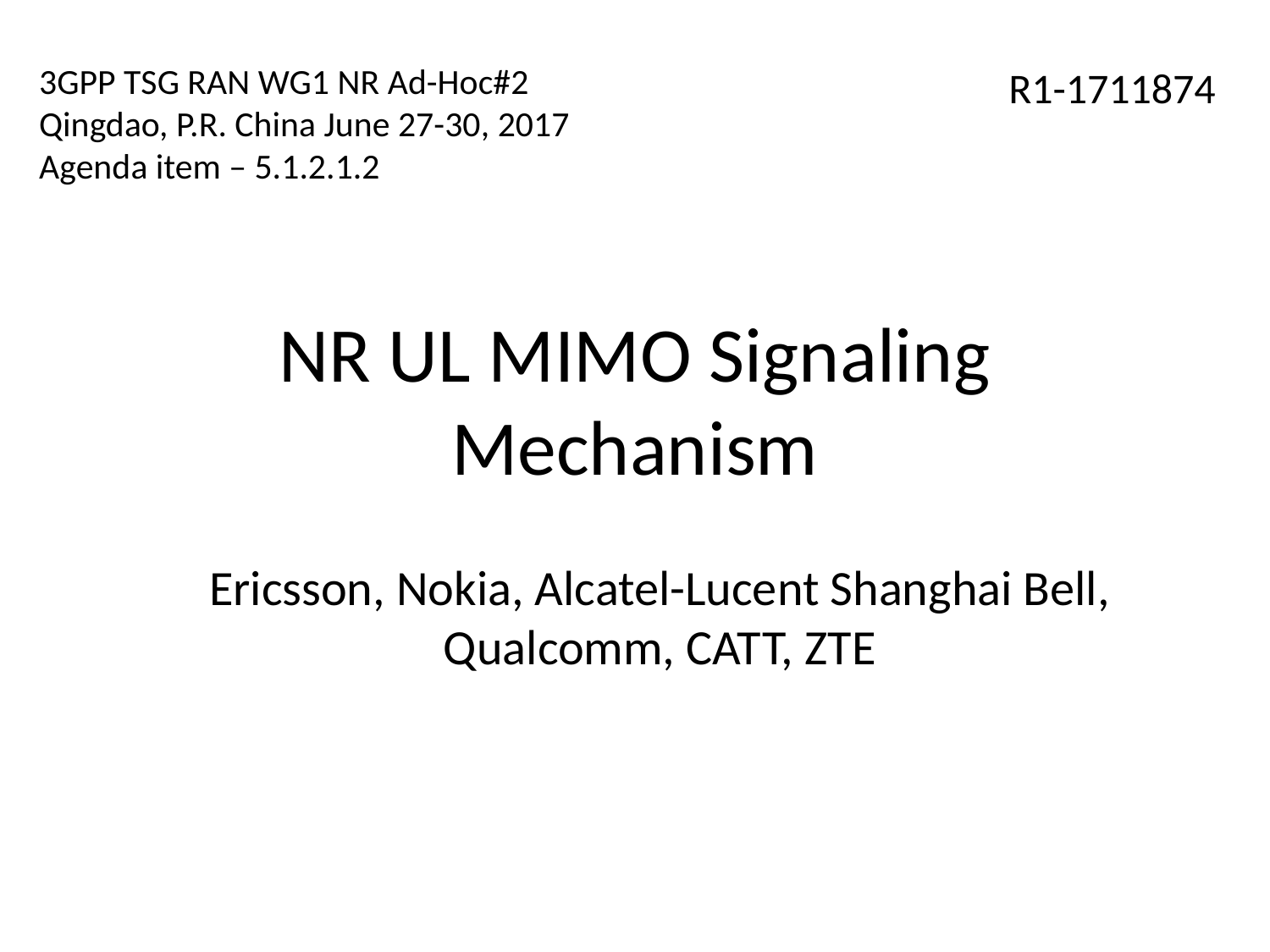

3GPP TSG RAN WG1 NR Ad-Hoc#2
Qingdao, P.R. China June 27-30, 2017
Agenda item – 5.1.2.1.2
R1-1711874
# NR UL MIMO Signaling Mechanism
Ericsson, Nokia, Alcatel-Lucent Shanghai Bell, Qualcomm, CATT, ZTE